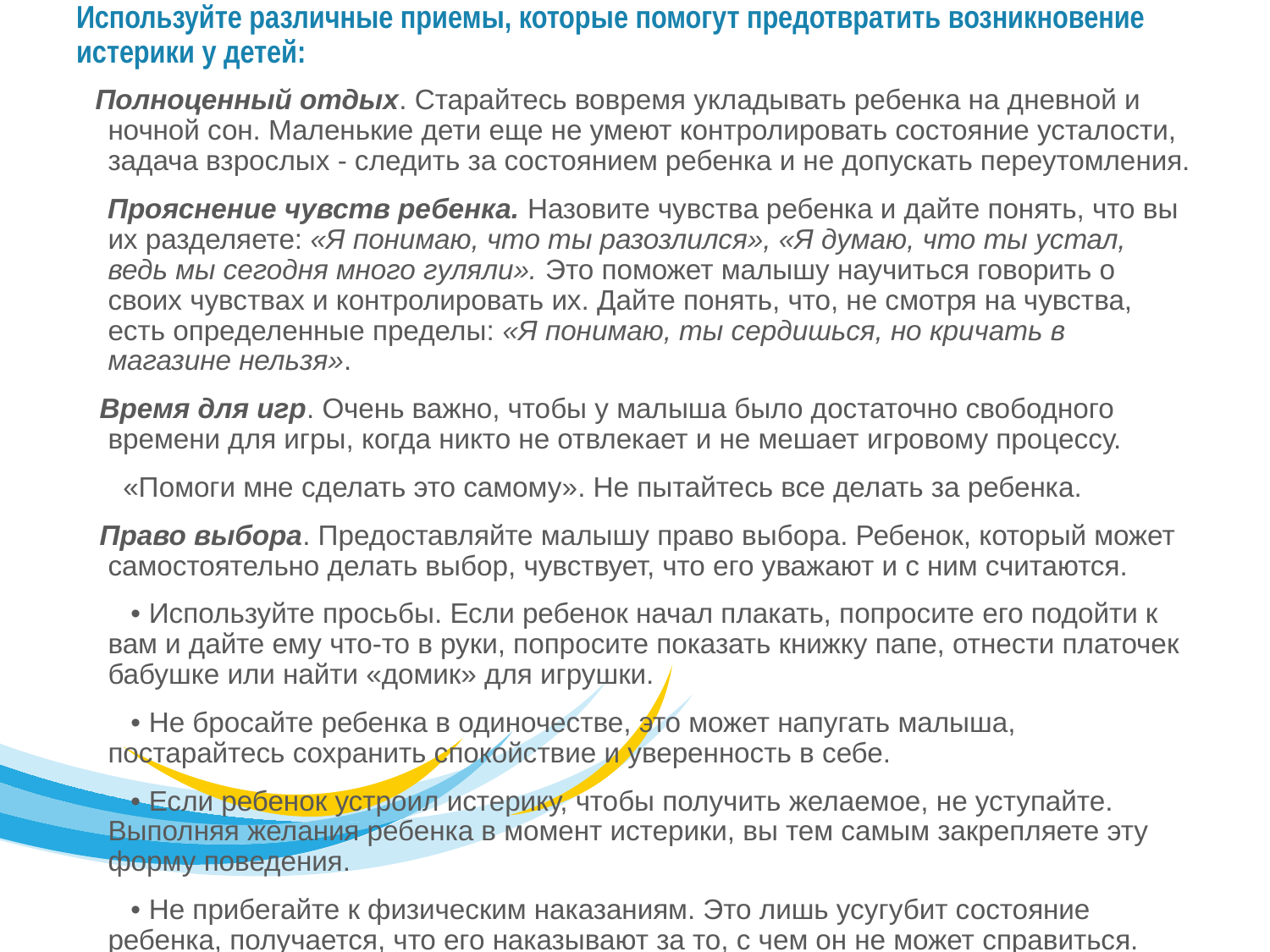

# Используйте различные приемы, которые помогут предотвратить возникновение истерики у детей:
   Полноценный отдых. Старайтесь вовремя укладывать ребенка на дневной и ночной сон. Маленькие дети еще не умеют контролировать состояние усталости, задача взрослых - следить за состоянием ребенка и не допускать переутомления.
    Прояснение чувств ребенка. Назовите чувства ребенка и дайте понять, что вы их разделяете: «Я понимаю, что ты разозлился», «Я думаю, что ты устал, ведь мы сегодня много гуляли». Это поможет малышу научиться говорить о своих чувствах и контролировать их. Дайте понять, что, не смотря на чувства, есть определенные пределы: «Я понимаю, ты сердишься, но кричать в магазине нельзя».
   Время для игр. Очень важно, чтобы у малыша было достаточно свободного времени для игры, когда никто не отвлекает и не мешает игровому процессу.
      «Помоги мне сделать это самому». Не пытайтесь все делать за ребенка.
   Право выбора. Предоставляйте малышу право выбора. Ребенок, который может самостоятельно делать выбор, чувствует, что его уважают и с ним считаются.
       • Используйте просьбы. Если ребенок начал плакать, попросите его подойти к вам и дайте ему что-то в руки, попросите показать книжку папе, отнести платочек бабушке или найти «домик» для игрушки.
       • Не бросайте ребенка в одиночестве, это может напугать малыша, постарайтесь сохранить спокойствие и уверенность в себе.
       • Если ребенок устроил истерику, чтобы получить желаемое, не уступайте. Выполняя желания ребенка в момент истерики, вы тем самым закрепляете эту форму поведения.
       • Не прибегайте к физическим наказаниям. Это лишь усугубит состояние ребенка, получается, что его наказывают за то, с чем он не может справиться.
   Используйте тактильный контакт. Попробуйте крепко обнять ребенка и удерживать некоторое время в своих объятиях, повторяйте, что вы его любите.
   Не позволяйте  ребенку управлять вами.